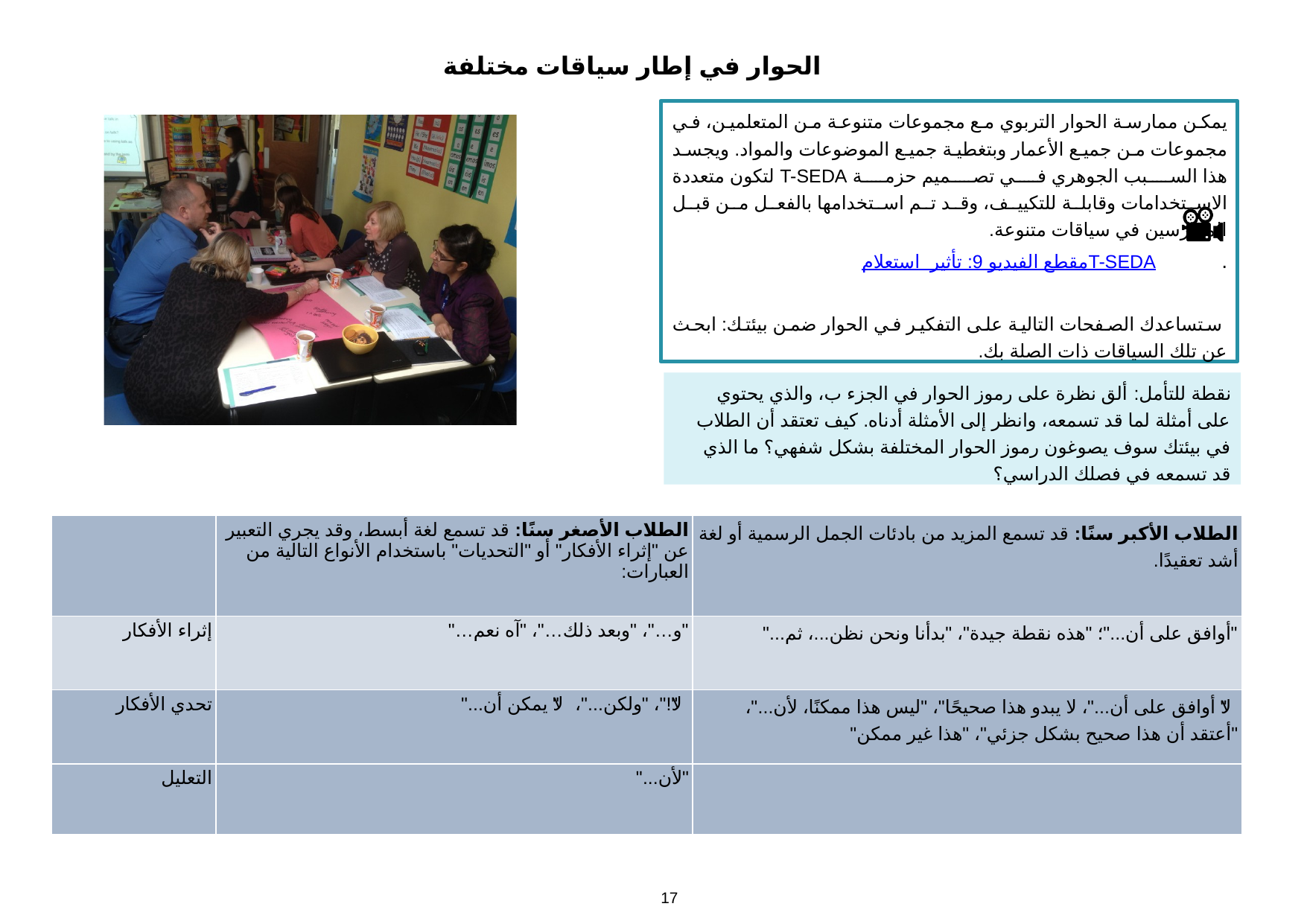

الحوار في إطار سياقات مختلفة
يمكن ممارسة الحوار التربوي مع مجموعات متنوعة من المتعلمين، في مجموعات من جميع الأعمار وبتغطية جميع الموضوعات والمواد. ويجسد هذا السبب الجوهري في تصميم حزمة T-SEDA لتكون متعددة الاستخدامات وقابلة للتكييف، وقد تم استخدامها بالفعل من قبل الممارسين في سياقات متنوعة.
.           مقطع الفيديو 9: تأثير استعلام T-SEDA

 ستساعدك الصفحات التالية على التفكير في الحوار ضمن بيئتك: ابحث عن تلك السياقات ذات الصلة بك.

نقطة للتأمل: ألق نظرة على رموز الحوار في الجزء ب، والذي يحتوي على أمثلة لما قد تسمعه، وانظر إلى الأمثلة أدناه. كيف تعتقد أن الطلاب في بيئتك سوف يصوغون رموز الحوار المختلفة بشكل شفهي؟ ما الذي قد تسمعه في فصلك الدراسي؟
|  | الطلاب الأصغر سنًا: قد تسمع لغة أبسط، وقد يجري التعبير عن "إثراء الأفكار" أو "التحديات" باستخدام الأنواع التالية من العبارات: | الطلاب الأكبر سنًا: قد تسمع المزيد من بادئات الجمل الرسمية أو لغة أشد تعقيدًا. |
| --- | --- | --- |
| إثراء الأفكار | "و…"، "وبعد ذلك…"، "آه نعم…" | "أوافق على أن..."؛ "هذه نقطة جيدة"، "بدأنا ونحن نظن...، ثم..." |
| تحدي الأفكار | "لا!"، "ولكن..."، "لا يمكن أن..." | "لا أوافق على أن..."، لا يبدو هذا صحيحًا"، "ليس هذا ممكنًا، لأن..."، "أعتقد أن هذا صحيح بشكل جزئي"، "هذا غير ممكن" |
| التعليل | "لأن..." |  |
17